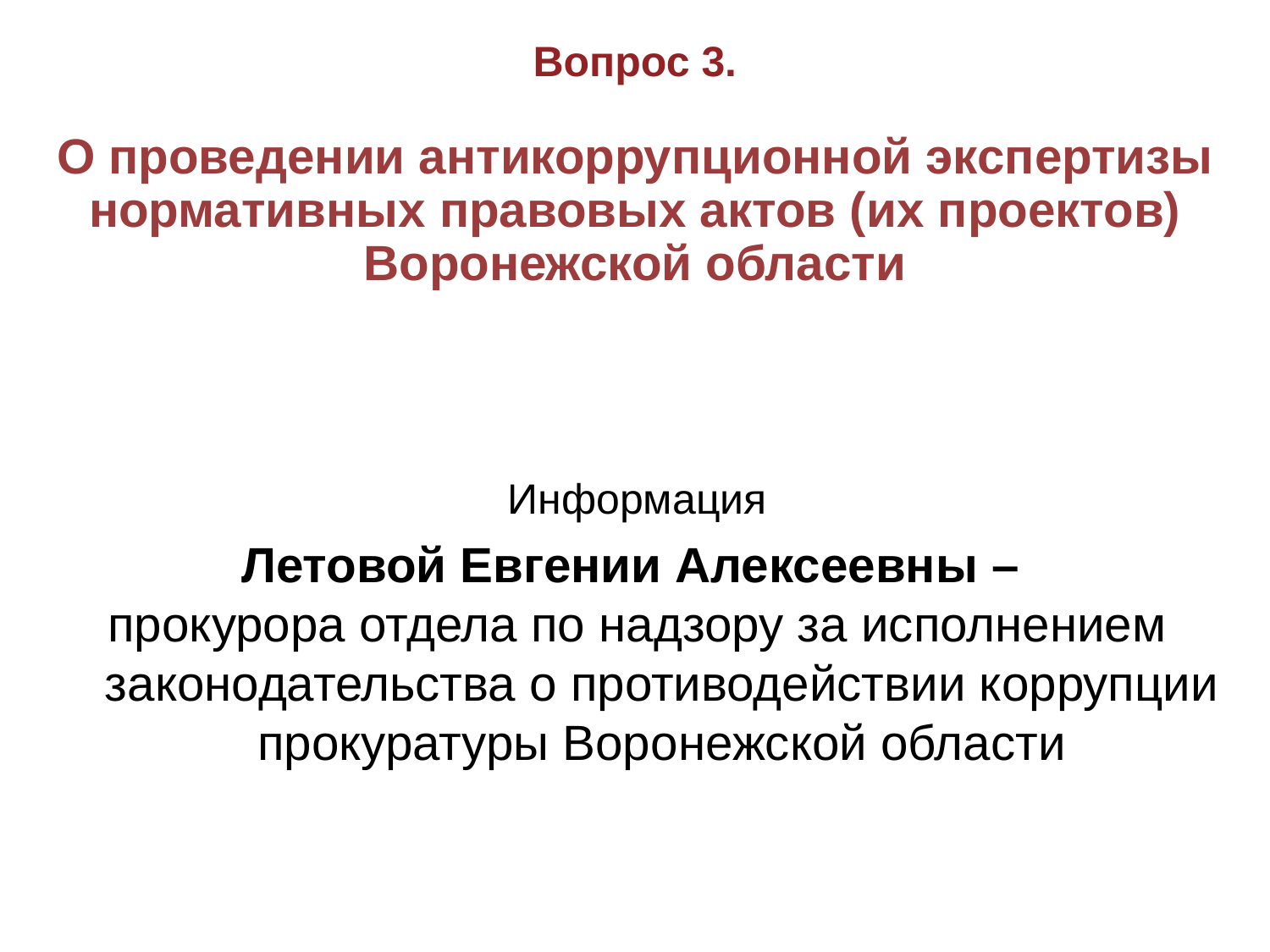

Вопрос 3.

О проведении антикоррупционной экспертизы нормативных правовых актов (их проектов) Воронежской области
Информация
Летовой Евгении Алексеевны –
прокурора отдела по надзору за исполнением законодательства о противодействии коррупции прокуратуры Воронежской области